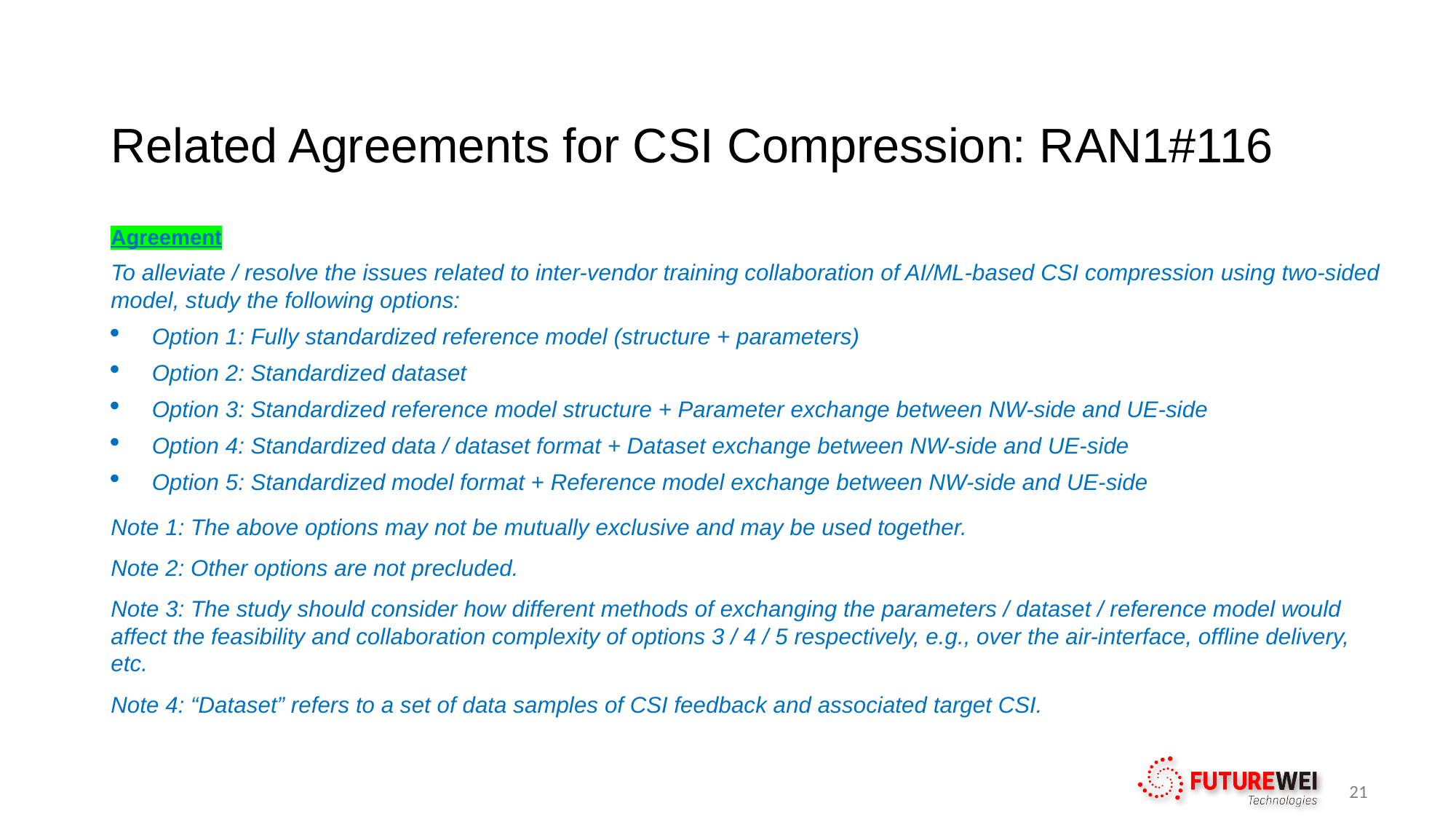

# Related Agreements for CSI Compression: RAN1#116
Agreement
To alleviate / resolve the issues related to inter-vendor training collaboration of AI/ML-based CSI compression using two-sided model, study the following options:
Option 1: Fully standardized reference model (structure + parameters)
Option 2: Standardized dataset
Option 3: Standardized reference model structure + Parameter exchange between NW-side and UE-side
Option 4: Standardized data / dataset format + Dataset exchange between NW-side and UE-side
Option 5: Standardized model format + Reference model exchange between NW-side and UE-side
Note 1: The above options may not be mutually exclusive and may be used together.
Note 2: Other options are not precluded.
Note 3: The study should consider how different methods of exchanging the parameters / dataset / reference model would affect the feasibility and collaboration complexity of options 3 / 4 / 5 respectively, e.g., over the air-interface, offline delivery, etc.
Note 4: “Dataset” refers to a set of data samples of CSI feedback and associated target CSI.

21